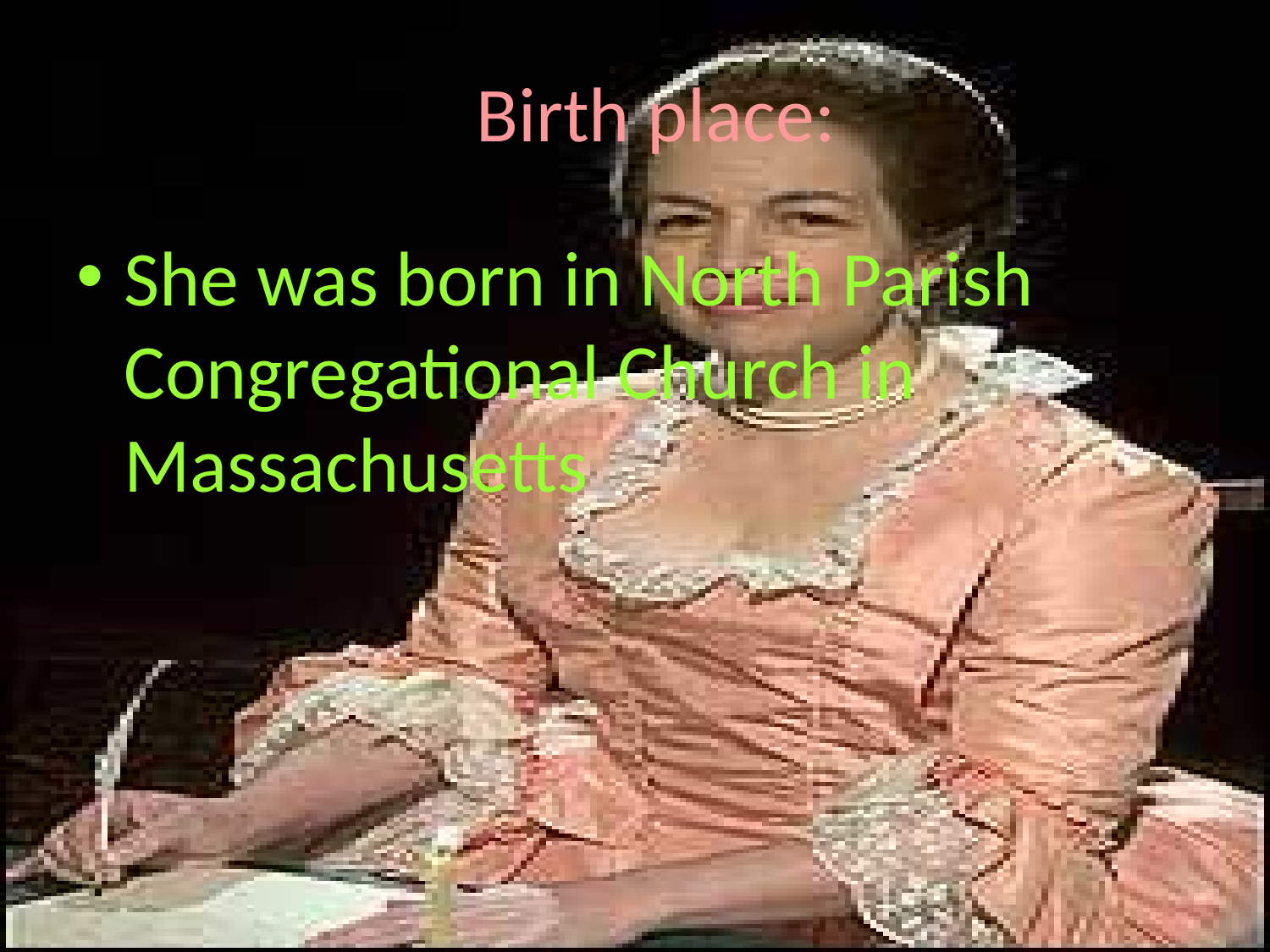

# Birth place:
She was born in North Parish Congregational Church in Massachusetts